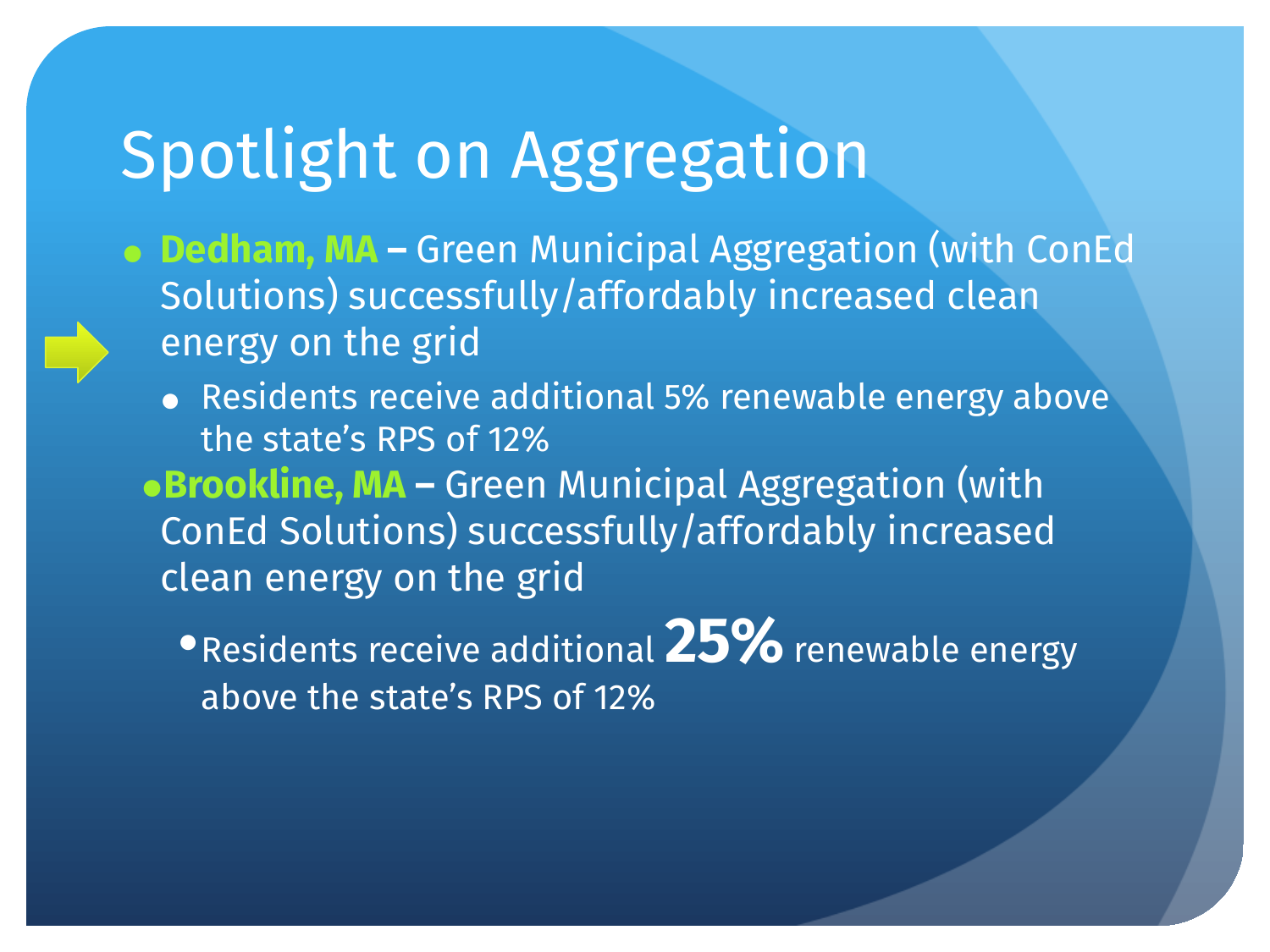

# Spotlight on Aggregation
Dedham, MA – Green Municipal Aggregation (with ConEd Solutions) successfully/affordably increased clean energy on the grid
Residents receive additional 5% renewable energy above the state’s RPS of 12%
Brookline, MA – Green Municipal Aggregation (with ConEd Solutions) successfully/affordably increased clean energy on the grid
Residents receive additional 25% renewable energy above the state’s RPS of 12%